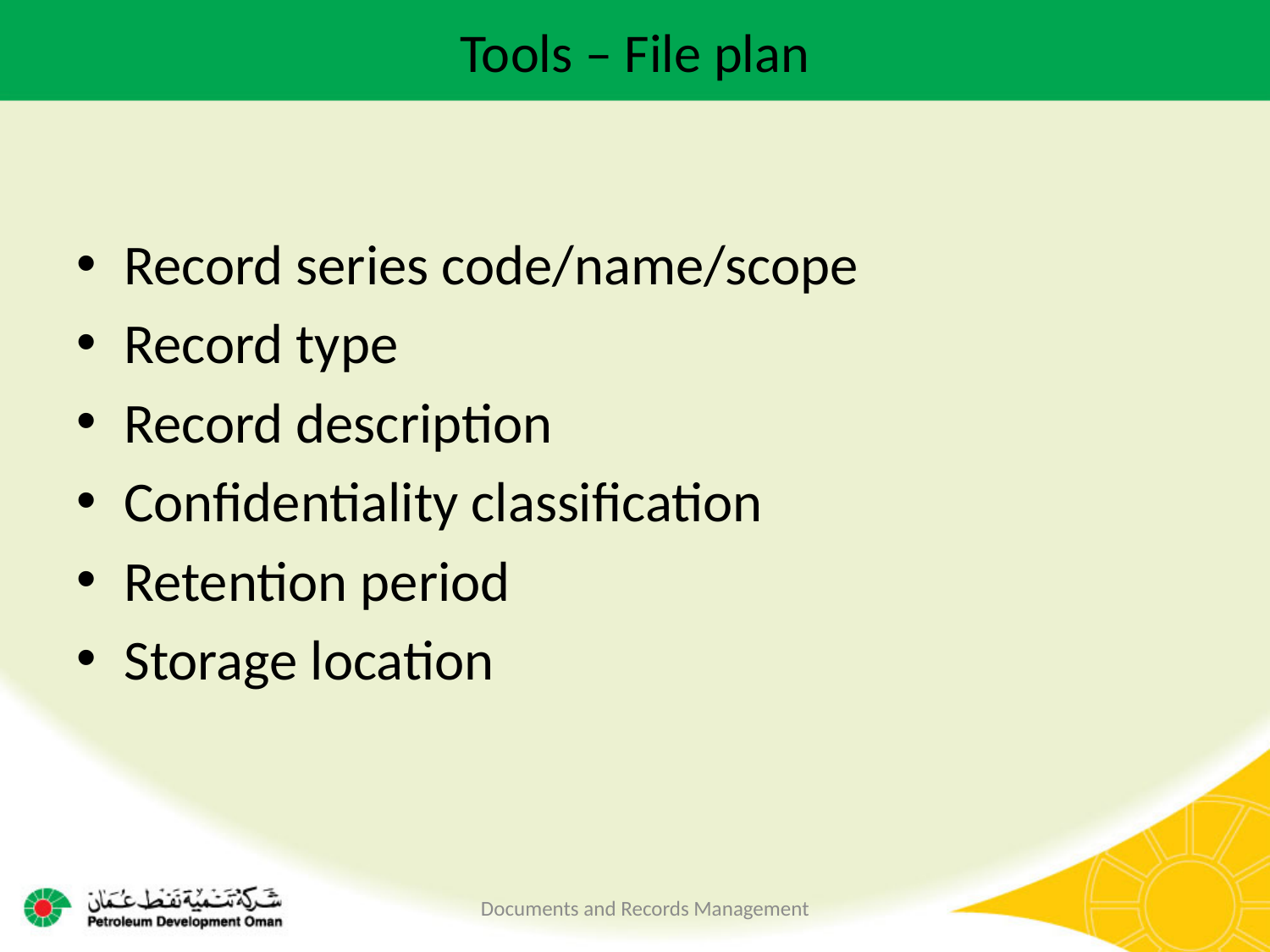

# Tools – File plan
Record series code/name/scope
Record type
Record description
Confidentiality classification
Retention period
Storage location
Documents and Records Management